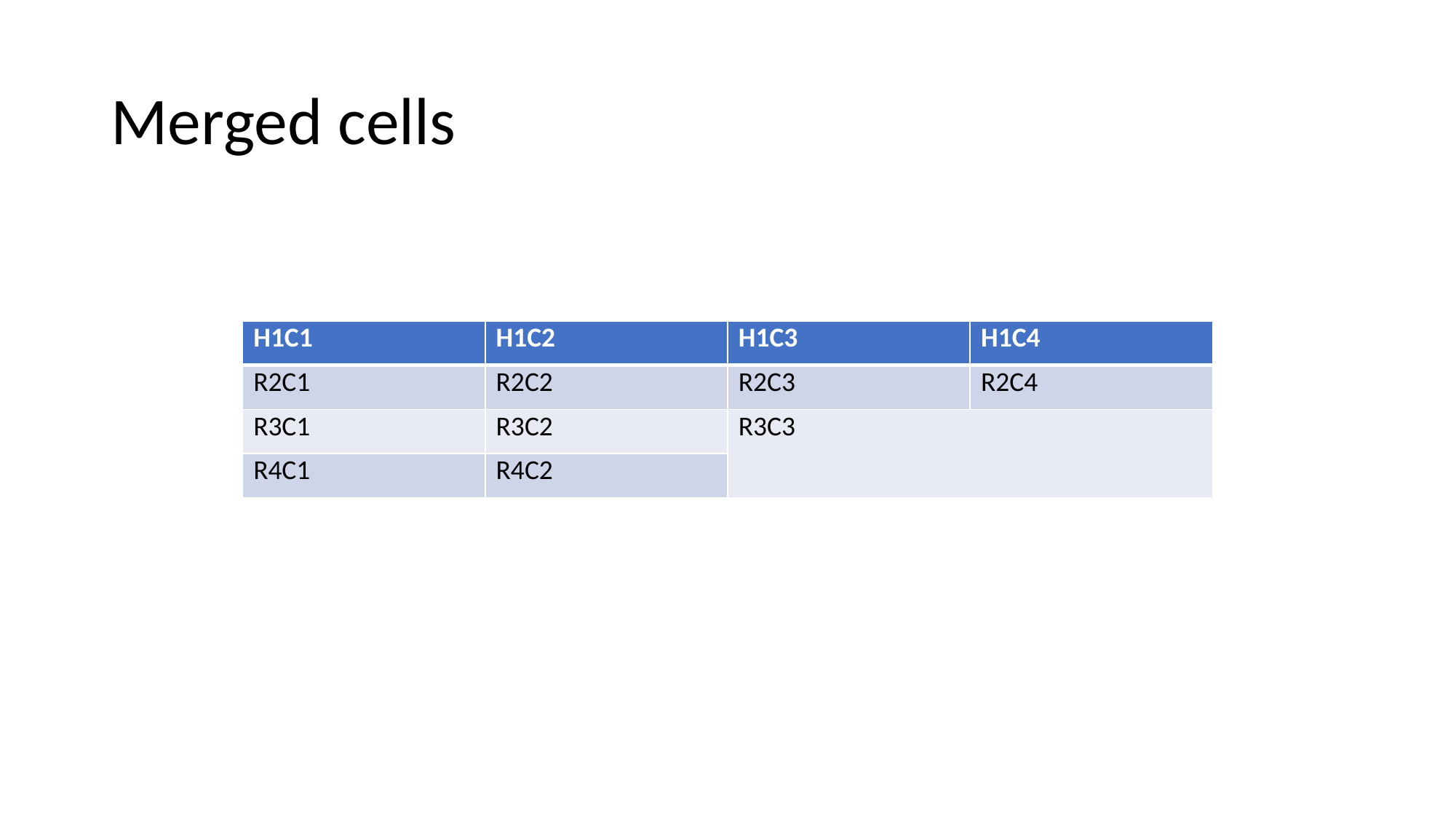

# Merged cells
| H1C1 | H1C2 | H1C3 | H1C4 |
| --- | --- | --- | --- |
| R2C1 | R2C2 | R2C3 | R2C4 |
| R3C1 | R3C2 | R3C3 |  |
| R4C1 | R4C2 |  |  |